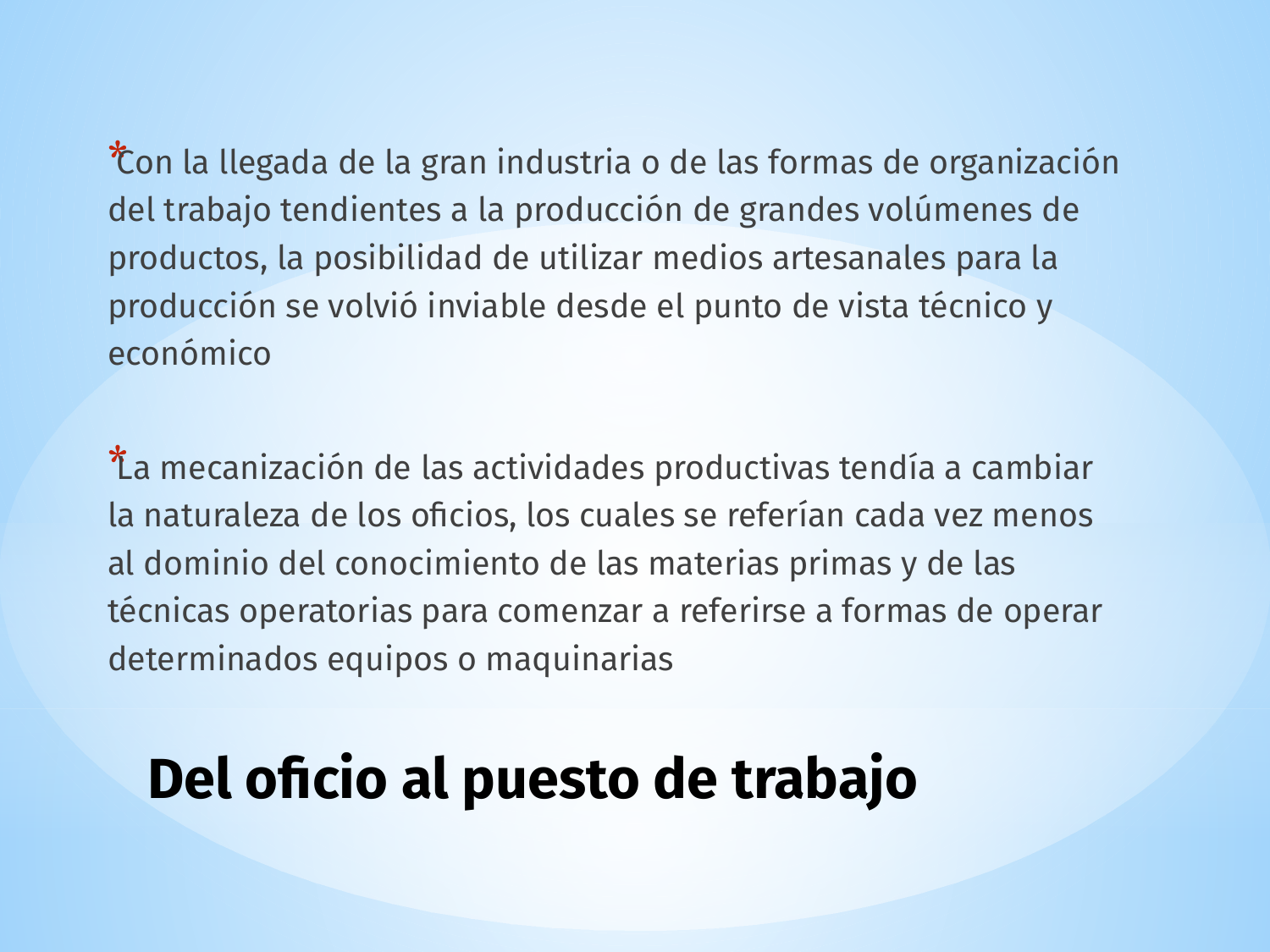

Con la llegada de la gran industria o de las formas de organización del trabajo tendientes a la producción de grandes volúmenes de productos, la posibilidad de utilizar medios artesanales para la producción se volvió inviable desde el punto de vista técnico y económico

La mecanización de las actividades productivas tendía a cambiar la naturaleza de los oficios, los cuales se referían cada vez menos al dominio del conocimiento de las materias primas y de las técnicas operatorias para comenzar a referirse a formas de operar determinados equipos o maquinarias

# Del oficio al puesto de trabajo